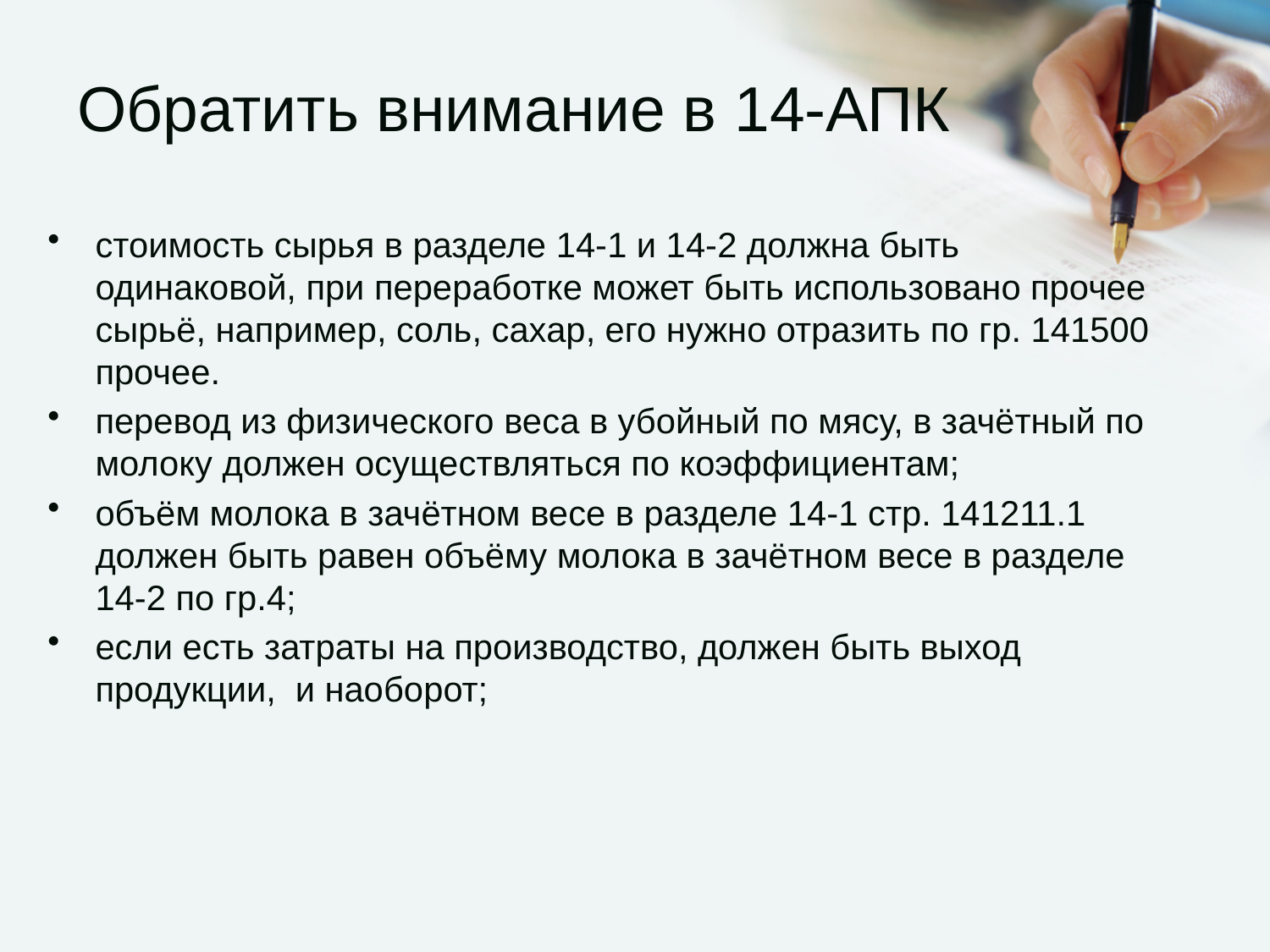

# Обратить внимание в 14-АПК
стоимость сырья в разделе 14-1 и 14-2 должна быть одинаковой, при переработке может быть использовано прочее сырьё, например, соль, сахар, его нужно отразить по гр. 141500 прочее.
перевод из физического веса в убойный по мясу, в зачётный по молоку должен осуществляться по коэффициентам;
объём молока в зачётном весе в разделе 14-1 стр. 141211.1 должен быть равен объёму молока в зачётном весе в разделе 14-2 по гр.4;
если есть затраты на производство, должен быть выход продукции,  и наоборот;